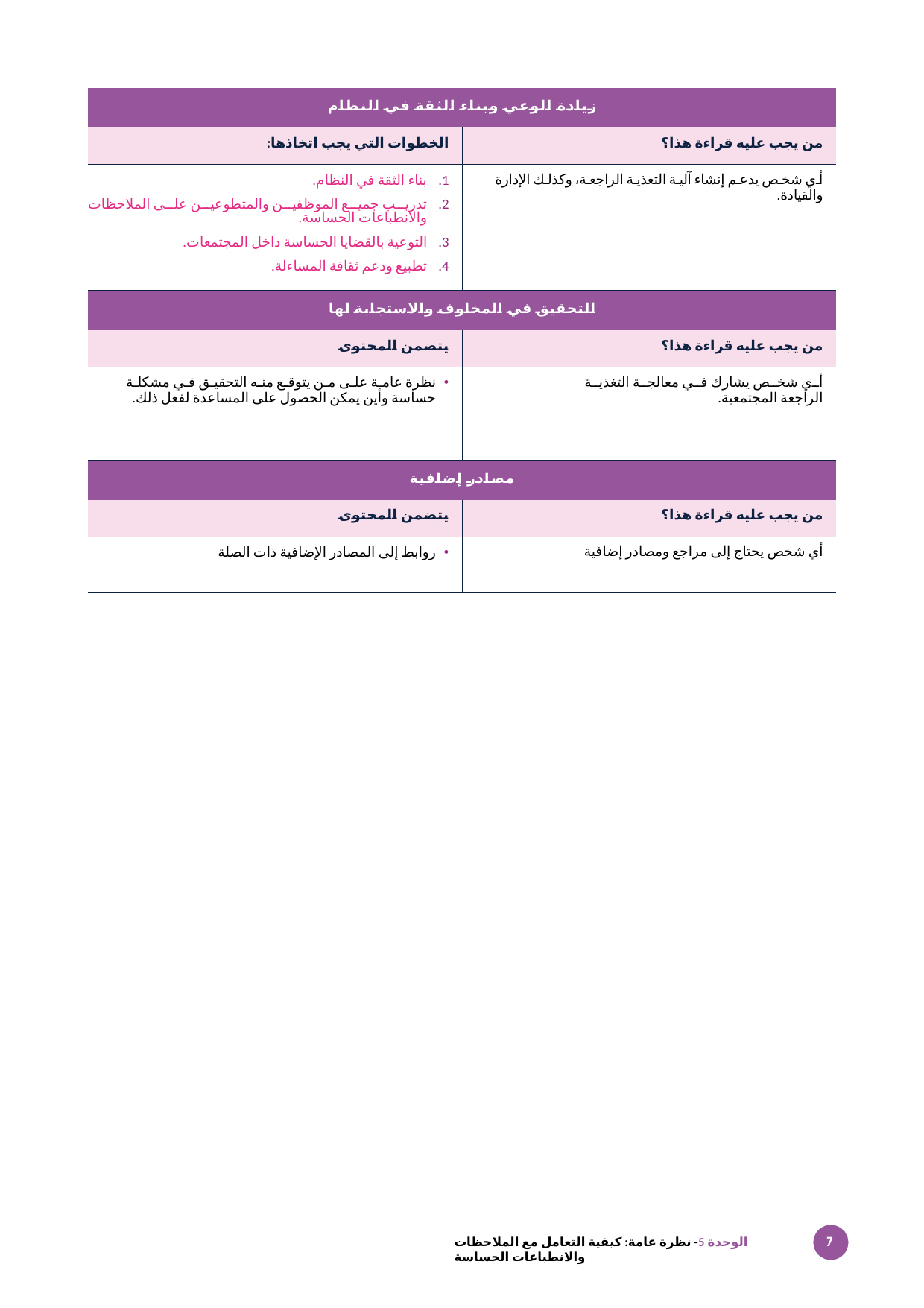

| زيادة الوعي وبناء الثقة في النظام |  |
| --- | --- |
| الخطوات التي يجب اتخاذها: | من يجب عليه قراءة هذا؟ |
| بناء الثقة في النظام. تدريب جميع الموظفين والمتطوعين على الملاحظات والانطباعات الحساسة. التوعية بالقضايا الحساسة داخل المجتمعات. تطبيع ودعم ثقافة المساءلة. | أي شخص يدعم إنشاء آلية التغذية الراجعة، وكذلك الإدارة والقيادة. |
| التحقيق في المخاوف والاستجابة لها |  |
| يتضمن المحتوى | من يجب عليه قراءة هذا؟ |
| نظرة عامة على من يتوقع منه التحقيق في مشكلة حساسة وأين يمكن الحصول على المساعدة لفعل ذلك. | أي شخص يشارك في معالجة التغذية الراجعة المجتمعية. |
| مصادر إضافية |  |
| يتضمن المحتوى | من يجب عليه قراءة هذا؟ |
| روابط إلى المصادر الإضافية ذات الصلة | أي شخص يحتاج إلى مراجع ومصادر إضافية |
الوحدة 5- نظرة عامة: كيفية التعامل مع الملاحظات والانطباعات الحساسة
7